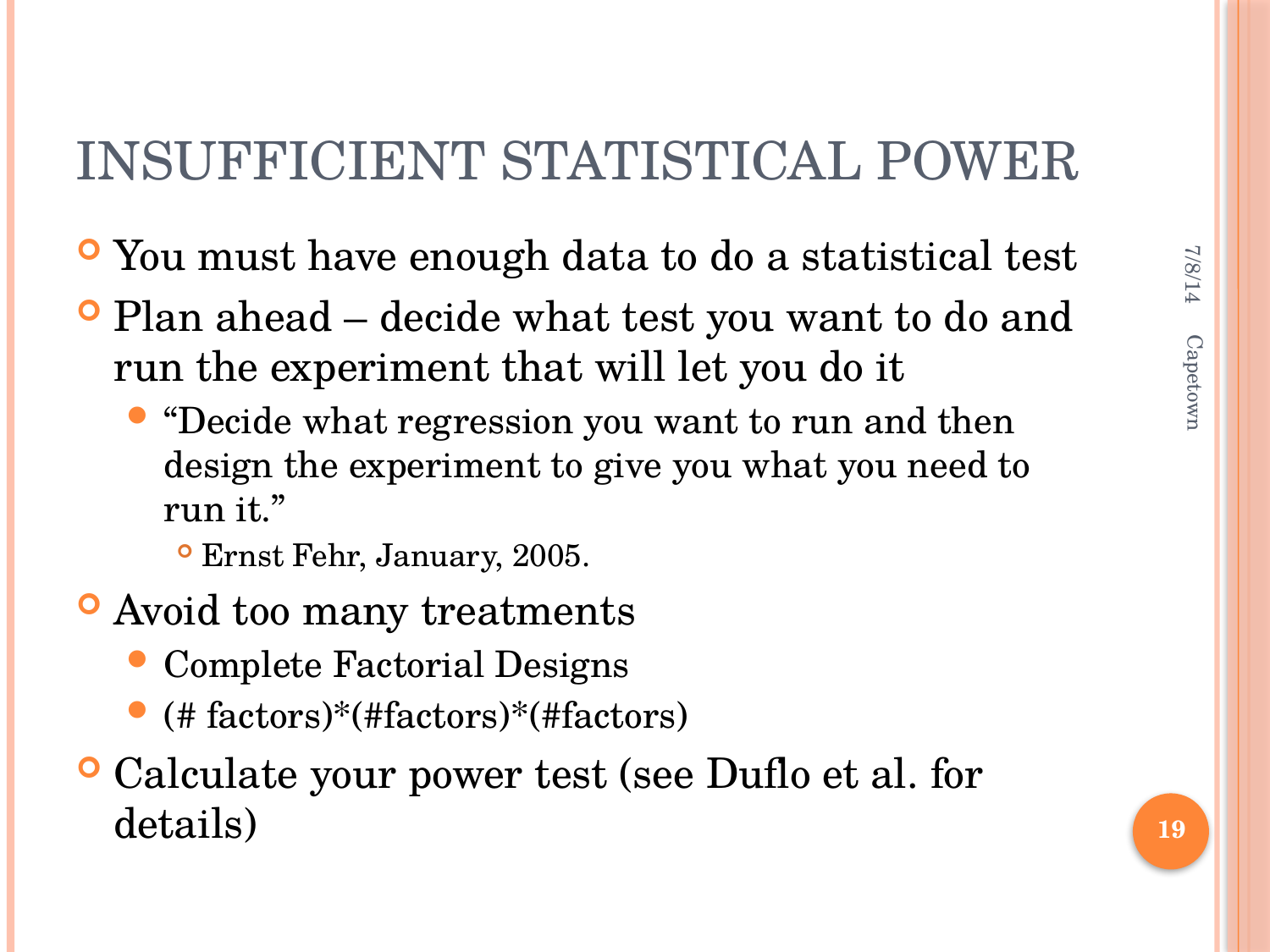

# Insufficient Statistical Power
7/8/14
You must have enough data to do a statistical test
Plan ahead – decide what test you want to do and run the experiment that will let you do it
“Decide what regression you want to run and then design the experiment to give you what you need to run it.”
Ernst Fehr, January, 2005.
Avoid too many treatments
Complete Factorial Designs
(# factors)*(#factors)*(#factors)
Calculate your power test (see Duflo et al. for details)
Capetown
19